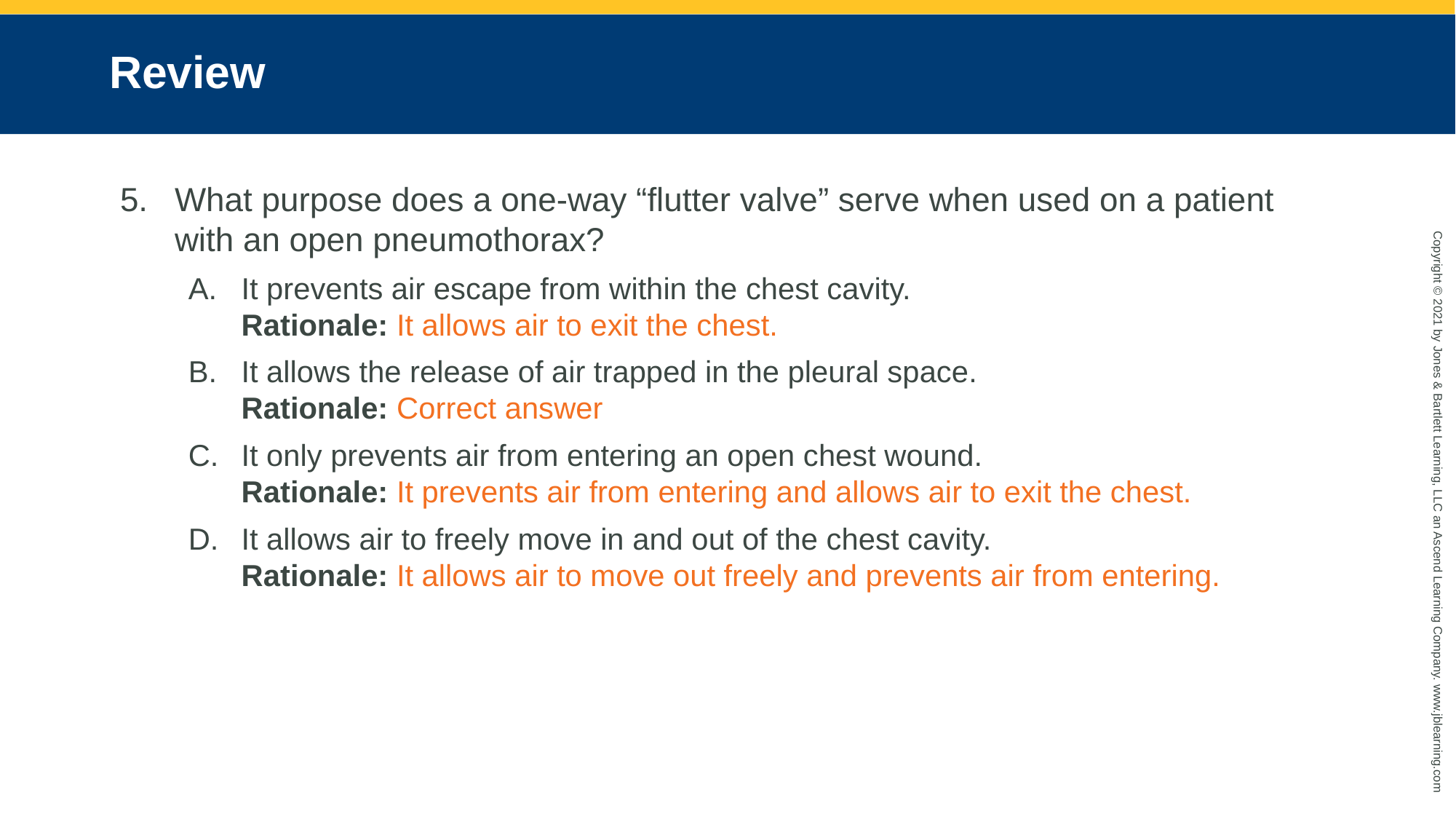

# Review
What purpose does a one-way “flutter valve” serve when used on a patient with an open pneumothorax?
It prevents air escape from within the chest cavity.
Rationale: It allows air to exit the chest.
It allows the release of air trapped in the pleural space.
Rationale: Correct answer
It only prevents air from entering an open chest wound.
Rationale: It prevents air from entering and allows air to exit the chest.
It allows air to freely move in and out of the chest cavity.
Rationale: It allows air to move out freely and prevents air from entering.